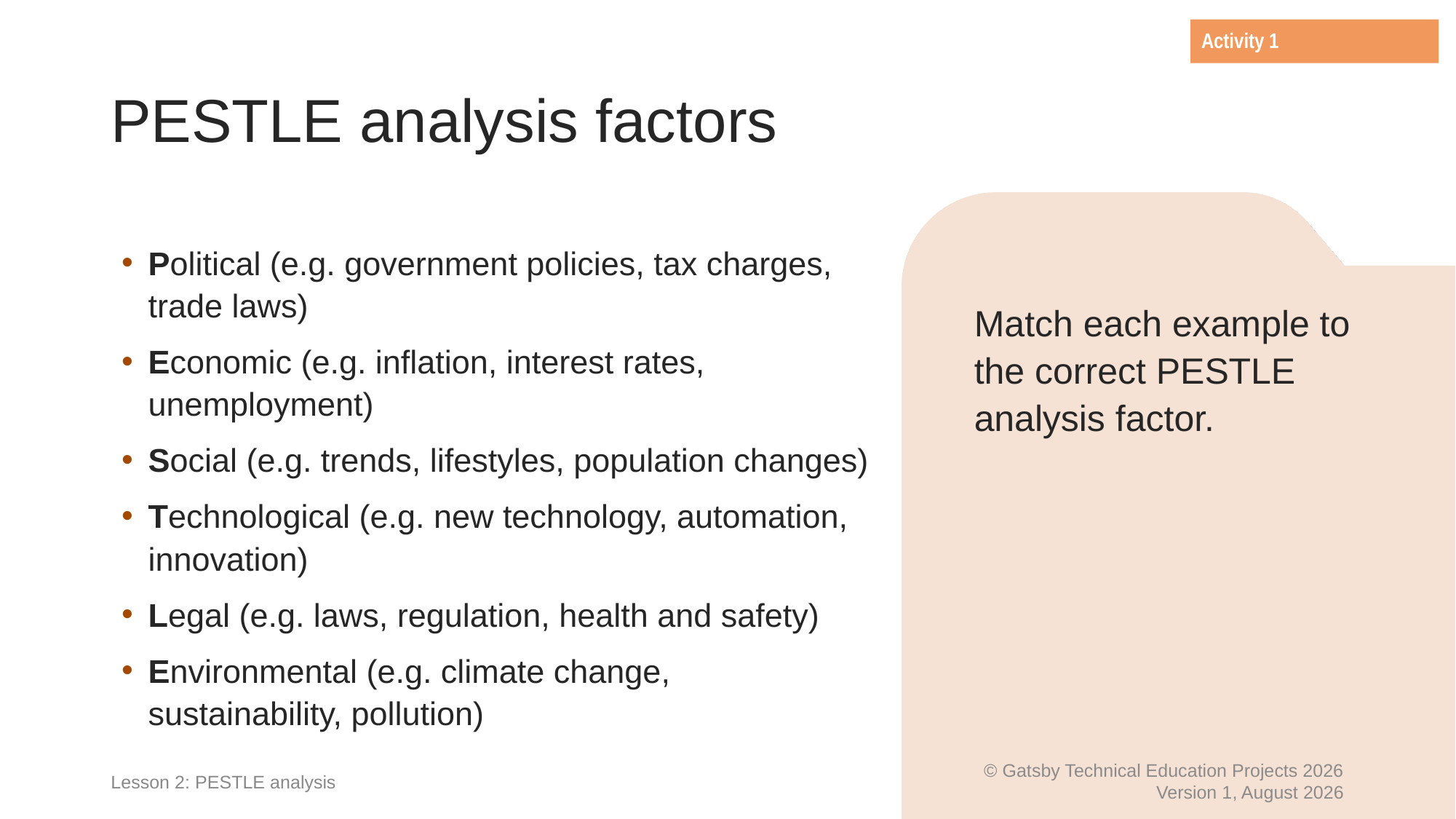

Activity 1
# PESTLE analysis factors
Political (e.g. government policies, tax charges, trade laws)
Economic (e.g. inflation, interest rates, unemployment)
Social (e.g. trends, lifestyles, population changes)
Technological (e.g. new technology, automation, innovation)
Legal (e.g. laws, regulation, health and safety)
Environmental (e.g. climate change, sustainability, pollution)
Match each example to the correct PESTLE analysis factor.
Lesson 2: PESTLE analysis